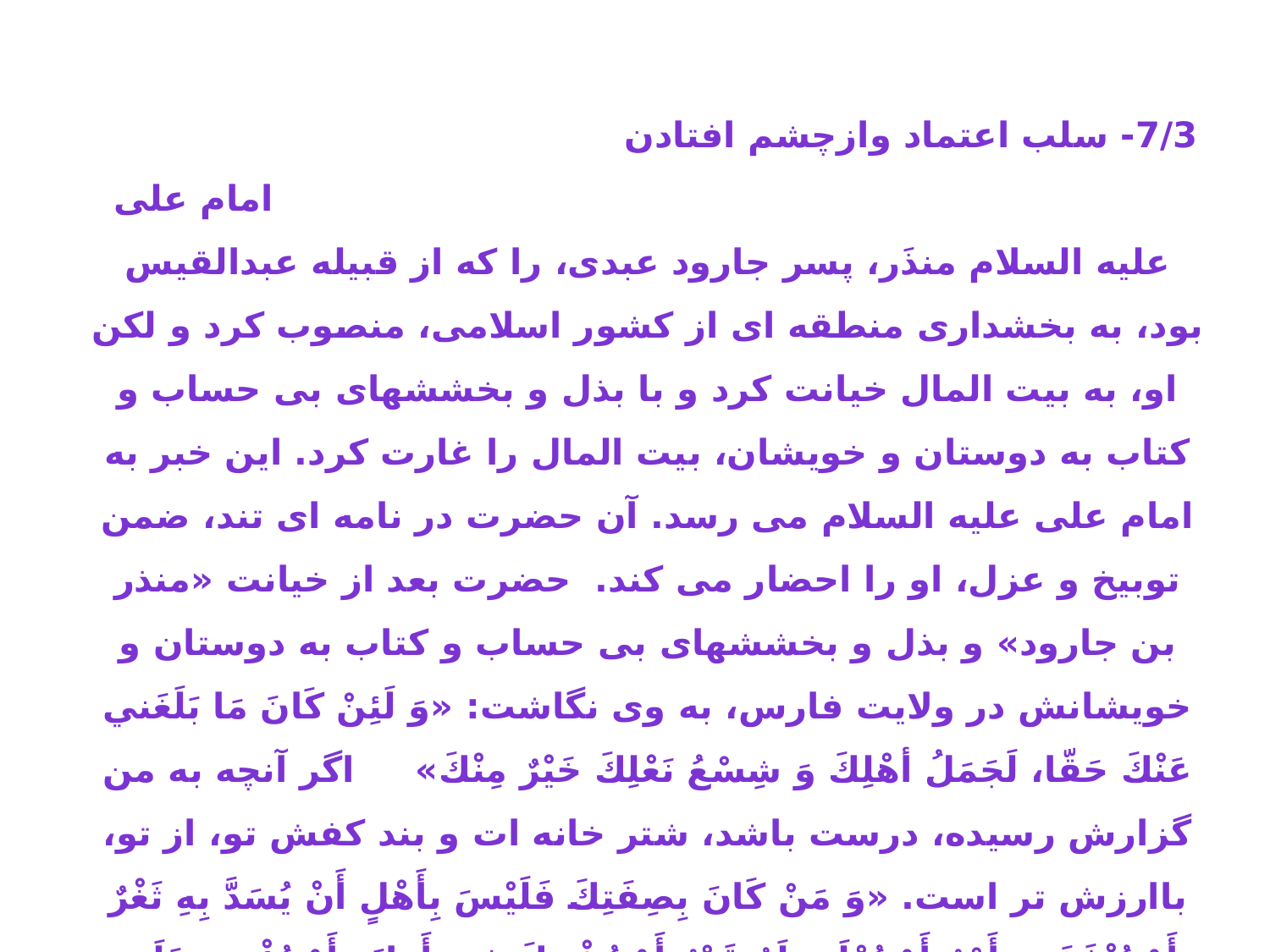

7/3- سلب اعتماد وازچشم افتادن                                                                                                                      امام علی علیه السلام منذَر، پسر جارود عبدی، را که از قبیله عبدالقیس بود، به بخشداری منطقه ای از کشور اسلامی، منصوب کرد و لکن او، به بیت المال خیانت کرد و با بذل و بخششهای بی حساب و کتاب به دوستان و خویشان، بیت المال را غارت کرد. این خبر به امام علی علیه السلام می رسد. آن حضرت در نامه ای تند، ضمن توبیخ و عزل، او را احضار می کند.  حضرت بعد از خيانت «منذر بن جارود» و بذل و بخششهای بی حساب و کتاب به دوستان و خویشانش در ولايت فارس، به وى نگاشت: «وَ لَئِنْ كَانَ مَا بَلَغَني عَنْكَ حَقّا، لَجَمَلُ أهْلِكَ وَ شِسْعُ نَعْلِكَ خَيْرٌ مِنْكَ»     اگر آنچه به من گزارش رسیده، درست باشد، شتر خانه ات و بند کفش تو، از تو، باارزش تر است. «وَ مَنْ كَانَ بِصِفَتِكَ فَلَيْسَ بِأَهْلٍ أَنْ يُسَدَّ بِهِ ثَغْرٌ أَوْ يُنْفَذَ بِهِ أَمْرٌ أَوْ يُعْلَى لَهُ قَدْرٌ أَوْ يُشْرَكَ فِي أَمَانَةٍ أَوْ يُؤْمَنَ عَلَى جِبَايَةٍ. فَأَقْبِلْ إِلَيَّ حِينَ يَصِلُ إِلَيْكَ كِتَابِي هَذَا.» کسی که همانند تو باشد، نه لیاقت پاسداری از مرزهای کشور را دارد و نه می تواند کاری را به انجام رساند، یا ارزش او، بالا رود، یا شریک در امانت باشد و یا از خیانتی دور ماند. پس چون این نامه به دست تو رسد، نزد من بیا.